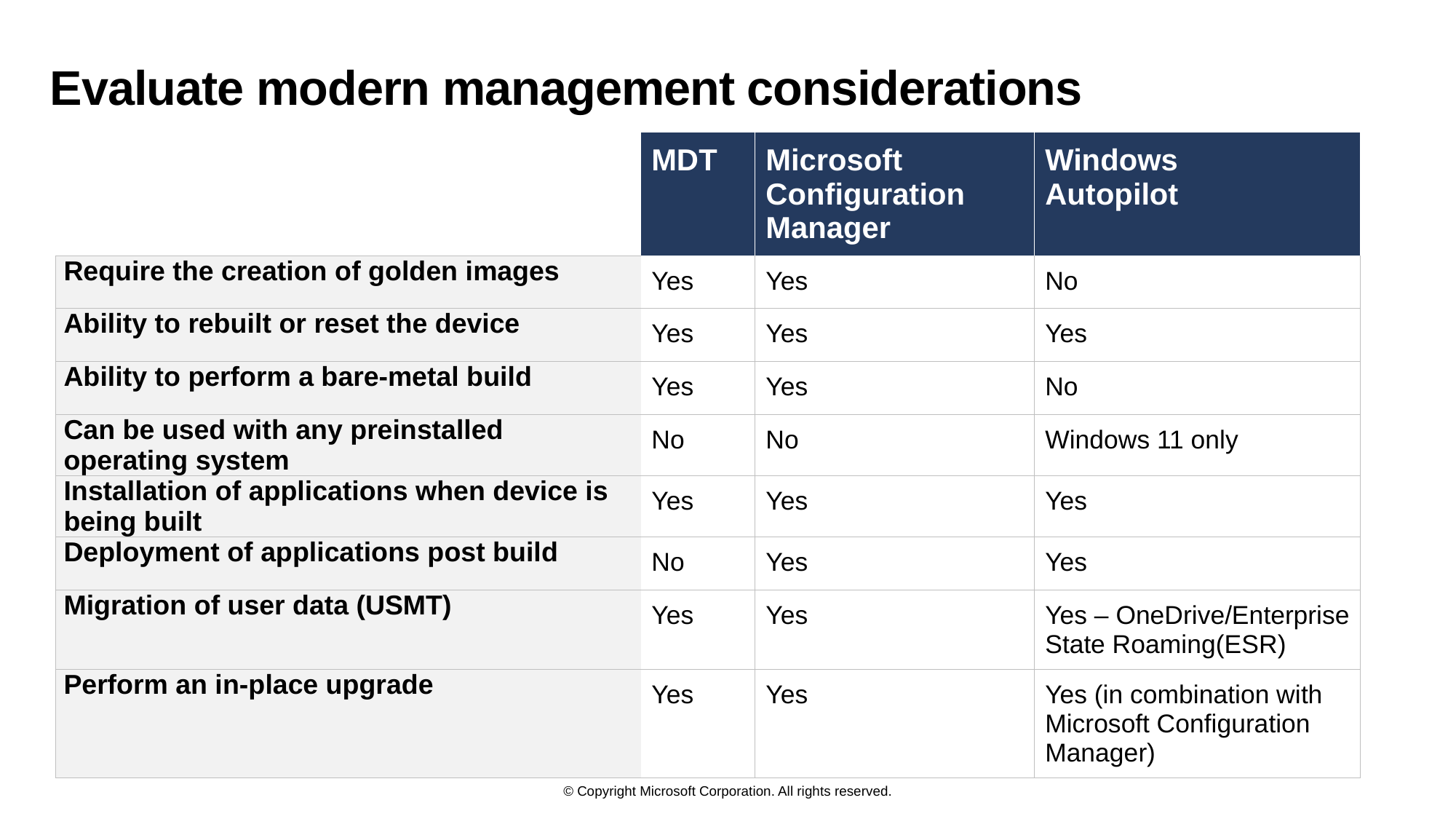

# Evaluate modern management considerations
|  | MDT | Microsoft Configuration Manager | Windows Autopilot |
| --- | --- | --- | --- |
| Require the creation of golden images | Yes | Yes | No |
| Ability to rebuilt or reset the device | Yes | Yes | Yes |
| Ability to perform a bare-metal build | Yes | Yes | No |
| Can be used with any preinstalled operating system | No | No | Windows 11 only |
| Installation of applications when device is being built | Yes | Yes | Yes |
| Deployment of applications post build | No | Yes | Yes |
| Migration of user data (USMT) | Yes | Yes | Yes – OneDrive/Enterprise State Roaming(ESR) |
| Perform an in-place upgrade | Yes | Yes | Yes (in combination with Microsoft Configuration Manager) |